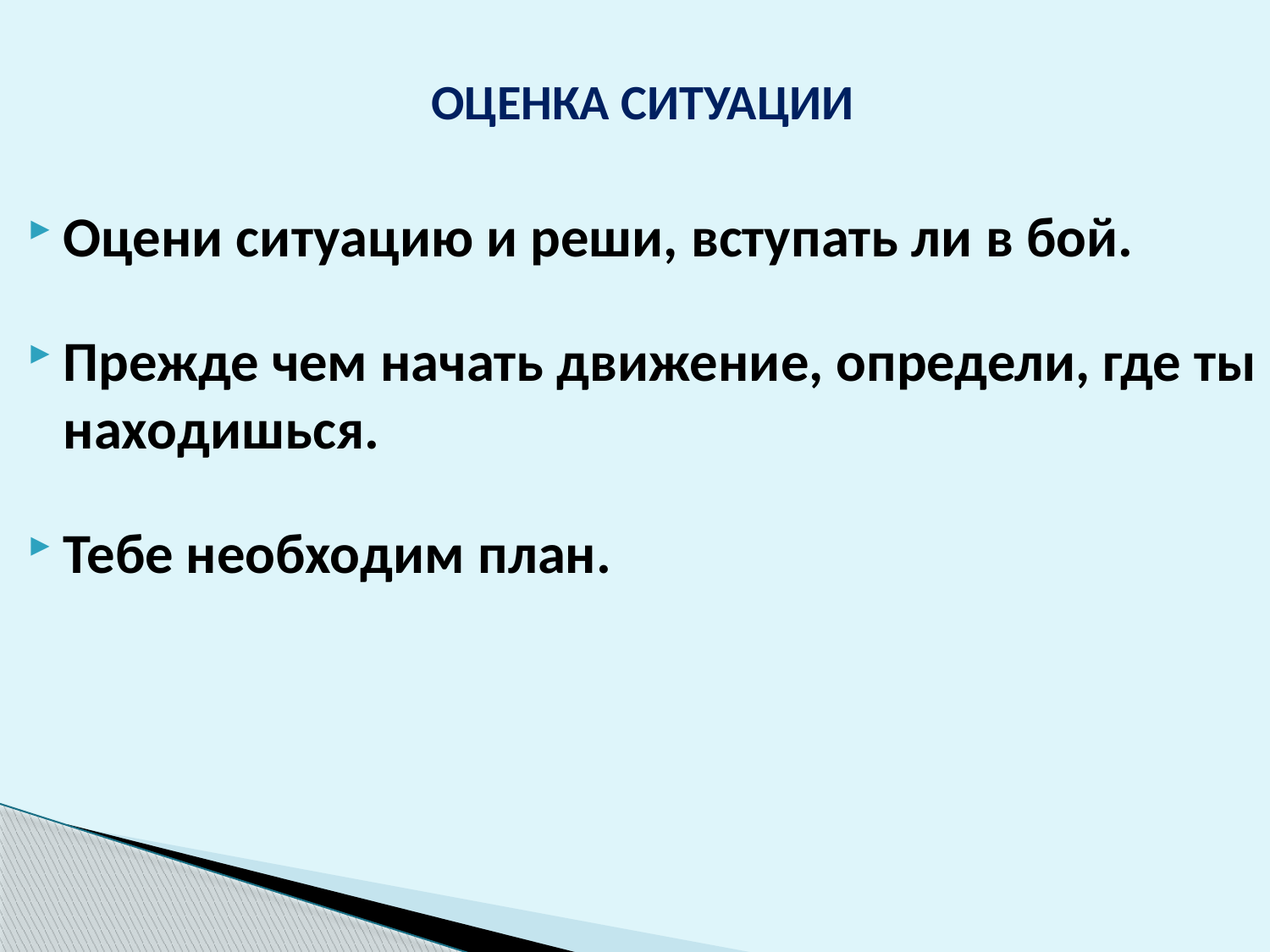

ОЦЕНКА СИТУАЦИИ

Оцени ситуацию и реши, вступать ли в бой.

Прежде чем начать движение, определи, где ты находишься.

Тебе необходим план.